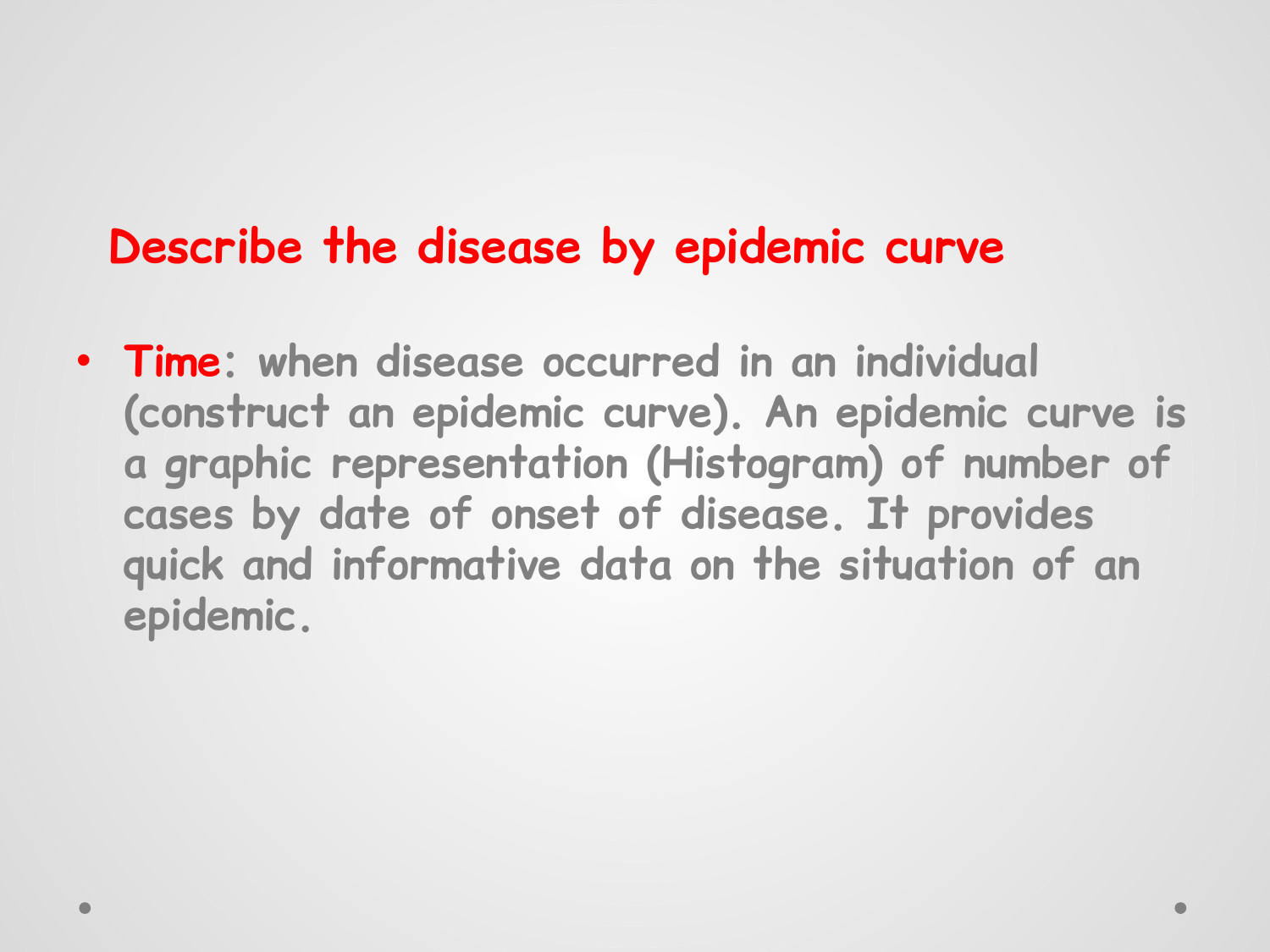

# Describe the disease by epidemic curve
Time: when disease occurred in an individual (construct an epidemic curve). An epidemic curve is a graphic representation (Histogram) of number of cases by date of onset of disease. It provides quick and informative data on the situation of an epidemic.